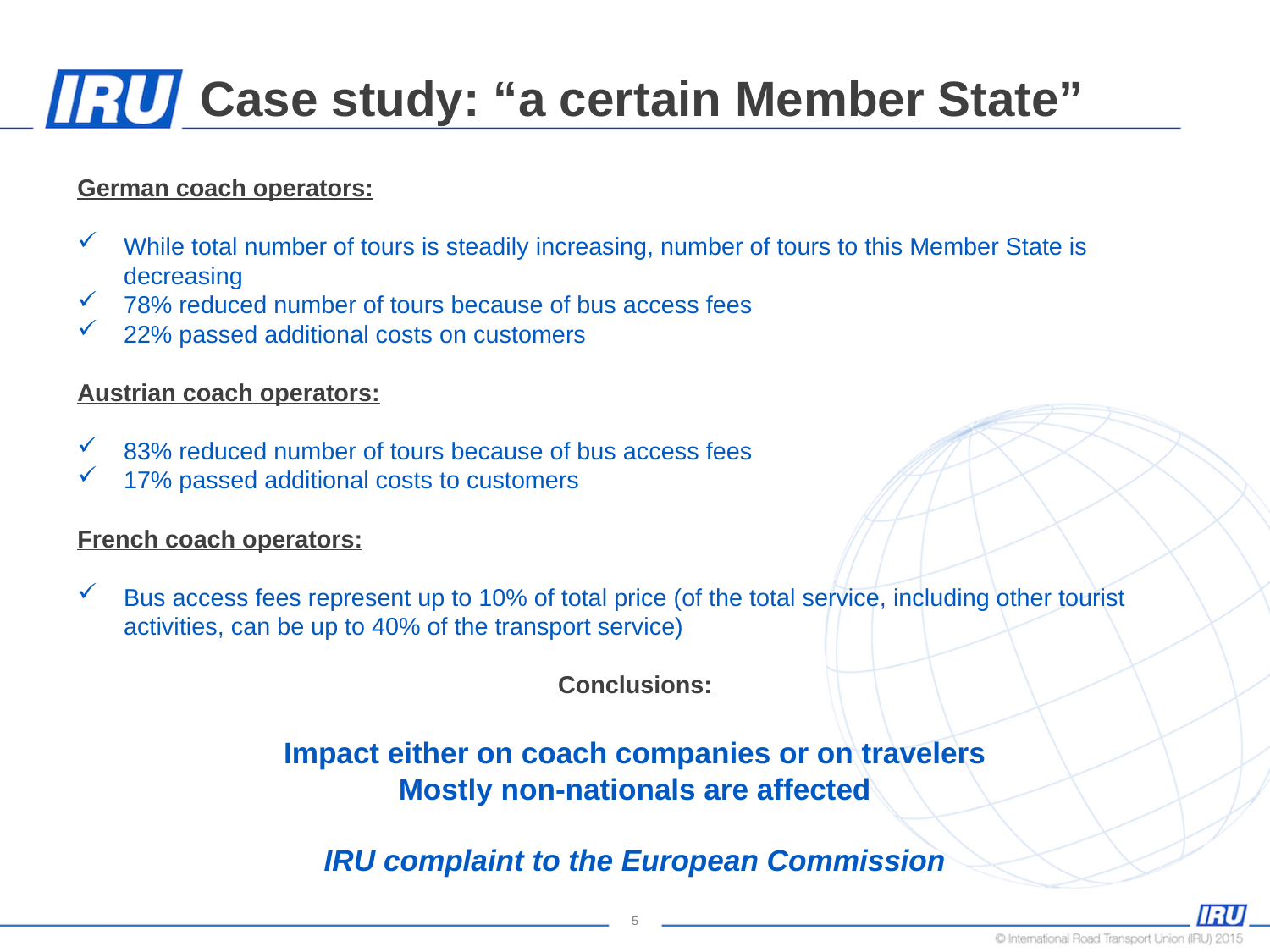

# Case study: “a certain Member State”
German coach operators:

While total number of tours is steadily increasing, number of tours to this Member State is decreasing
78% reduced number of tours because of bus access fees
22% passed additional costs on customers

Austrian coach operators:

83% reduced number of tours because of bus access fees
17% passed additional costs to customers

French coach operators:

Bus access fees represent up to 10% of total price (of the total service, including other tourist activities, can be up to 40% of the transport service)

Conclusions:

Impact either on coach companies or on travelers
Mostly non-nationals are affected

IRU complaint to the European Commission